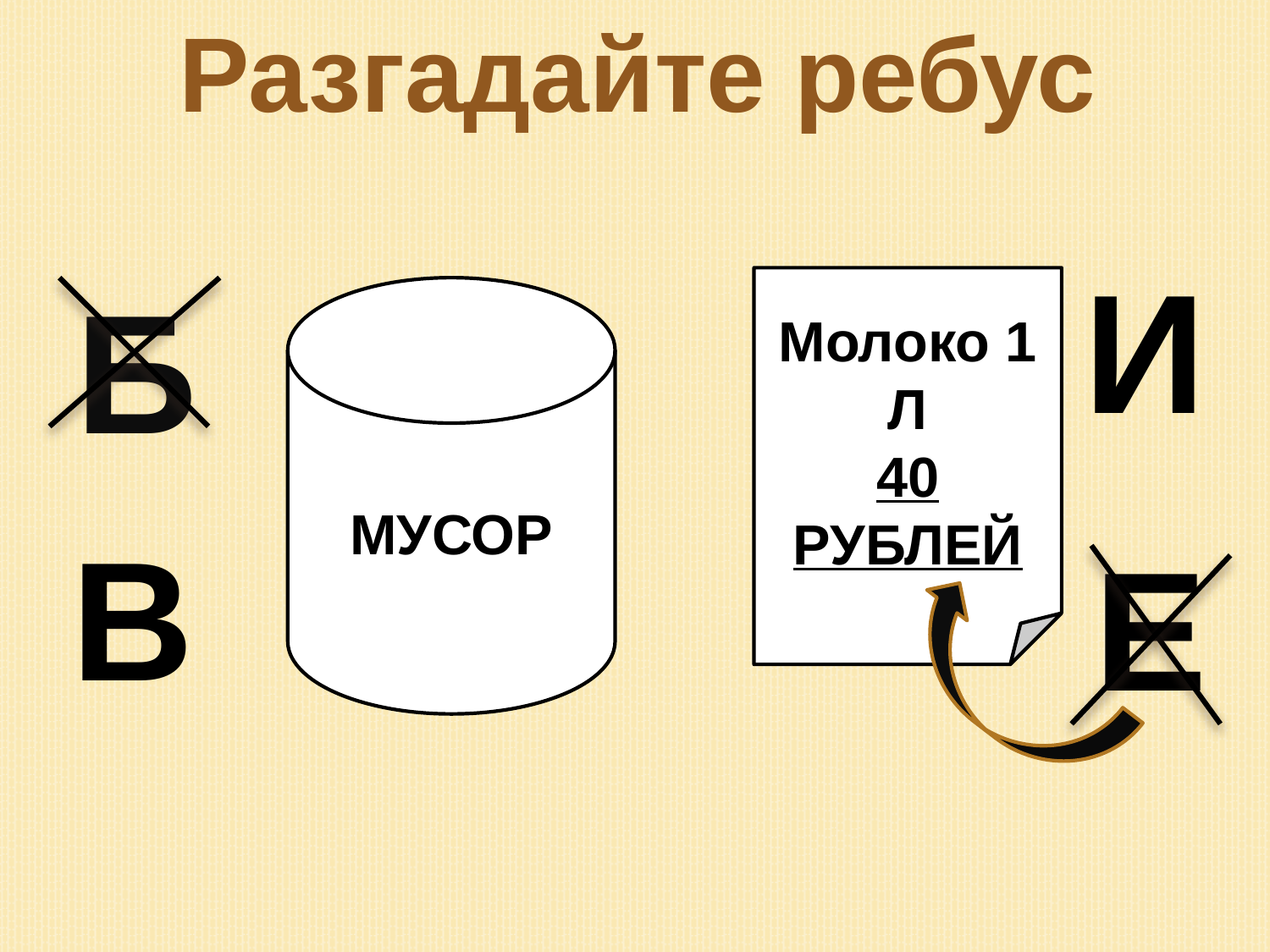

Разгадайте ребус
И
Б
Молоко 1 Л
40 РУБЛЕЙ
МУСОР
В
Е